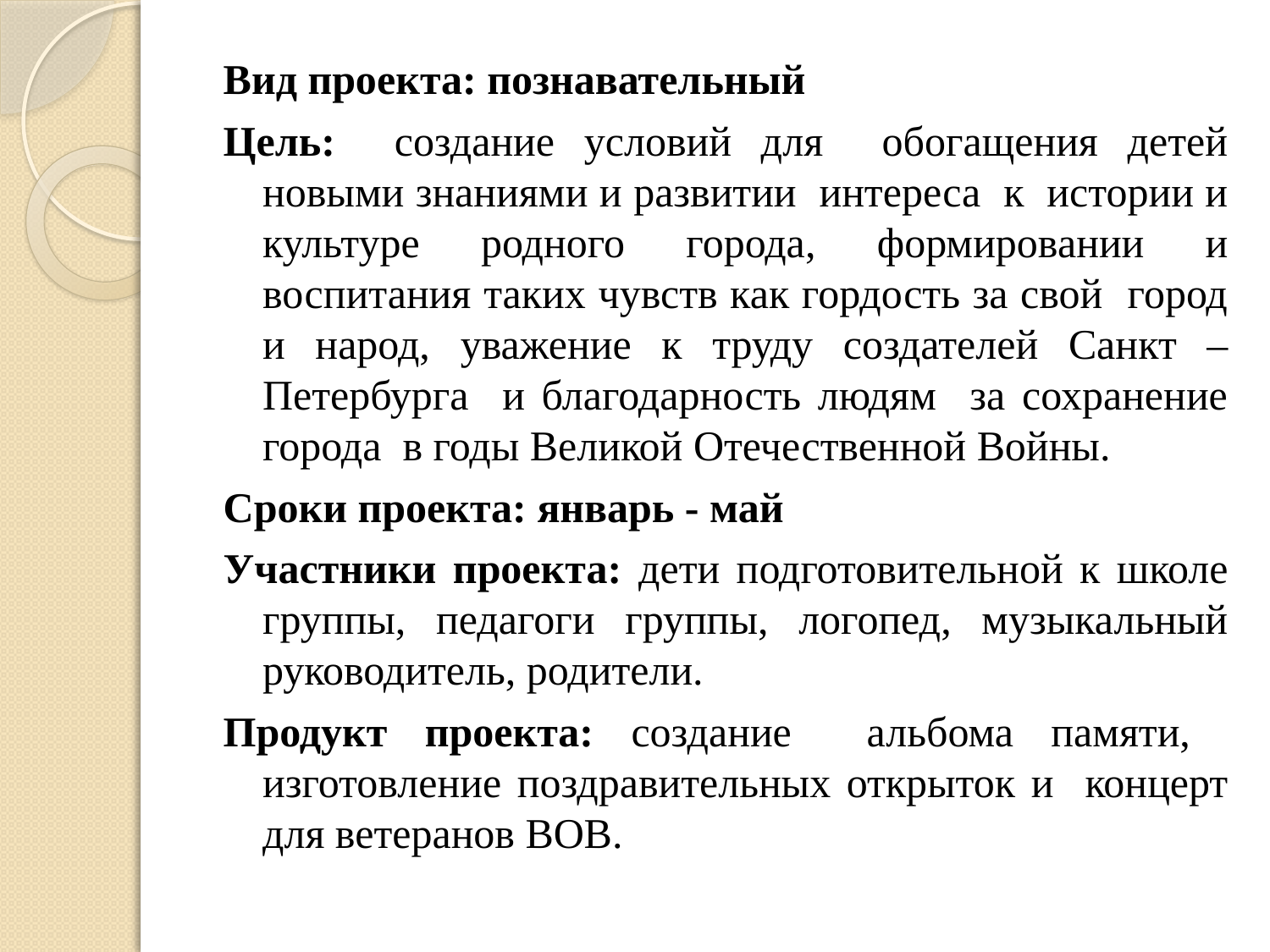

#
Вид проекта: познавательный
Цель:  создание условий для  обогащения детей новыми знаниями и развитии  интереса  к  истории и культуре родного города, формировании и воспитания таких чувств как гордость за свой  город и народ, уважение к труду создателей Санкт – Петербурга  и благодарность людям  за сохранение города  в годы Великой Отечественной Войны.
Сроки проекта: январь - май
Участники проекта: дети подготовительной к школе группы, педагоги группы, логопед, музыкальный руководитель, родители.
Продукт проекта: создание  альбома памяти,  изготовление поздравительных открыток и  концерт для ветеранов ВОВ.